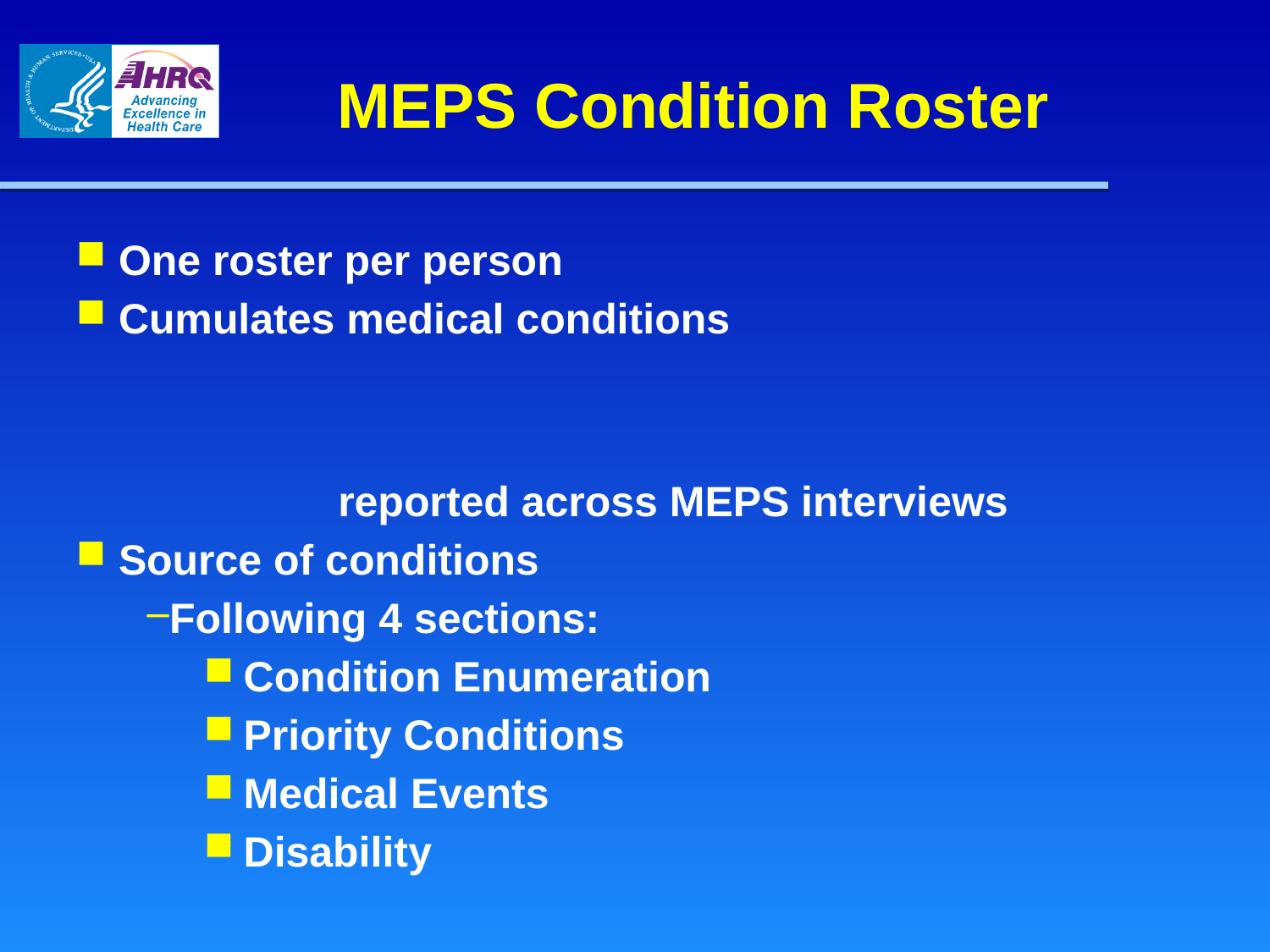

MEPS Condition Roster
 One roster per person
 Cumulates medical conditions                                                                                                                                                                                                                                                                                                                                                  	reported across MEPS interviews
 Source of conditions
Following 4 sections:
Condition Enumeration
Priority Conditions
Medical Events
Disability